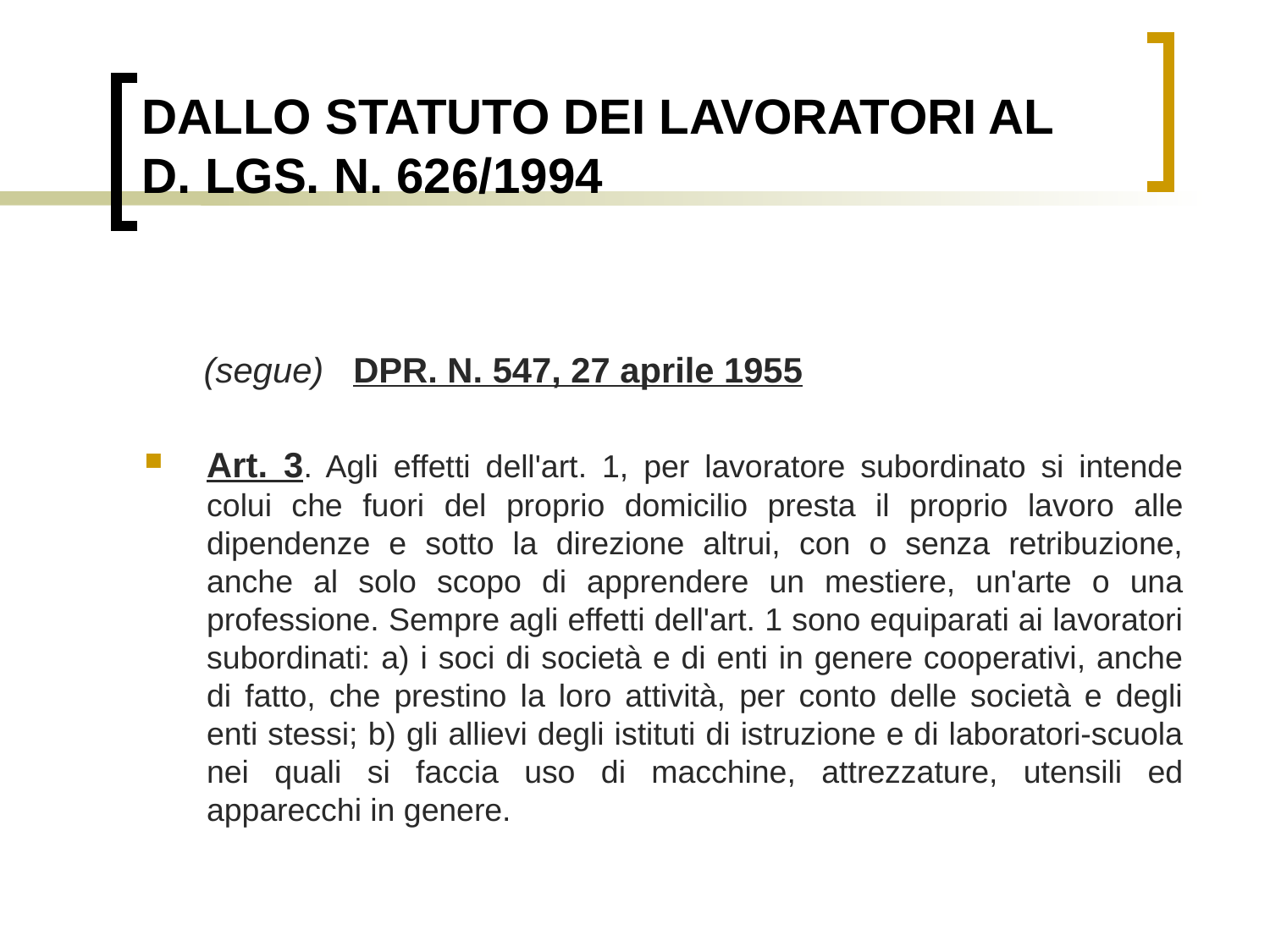

# DALLO STATUTO DEI LAVORATORI AL D. LGS. N. 626/1994

     (segue)   DPR. N. 547, 27 aprile 1955

Art. 3. Agli effetti dell'art. 1, per lavoratore subordinato si intende colui che fuori del proprio domicilio presta il proprio lavoro alle dipendenze e sotto la direzione altrui, con o senza retribuzione, anche al solo scopo di apprendere un mestiere, un'arte o una professione. Sempre agli effetti dell'art. 1 sono equiparati ai lavoratori subordinati: a) i soci di società e di enti in genere cooperativi, anche di fatto, che prestino la loro attività, per conto delle società e degli enti stessi; b) gli allievi degli istituti di istruzione e di laboratori-scuola nei quali si faccia uso di macchine, attrezzature, utensili ed apparecchi in genere.